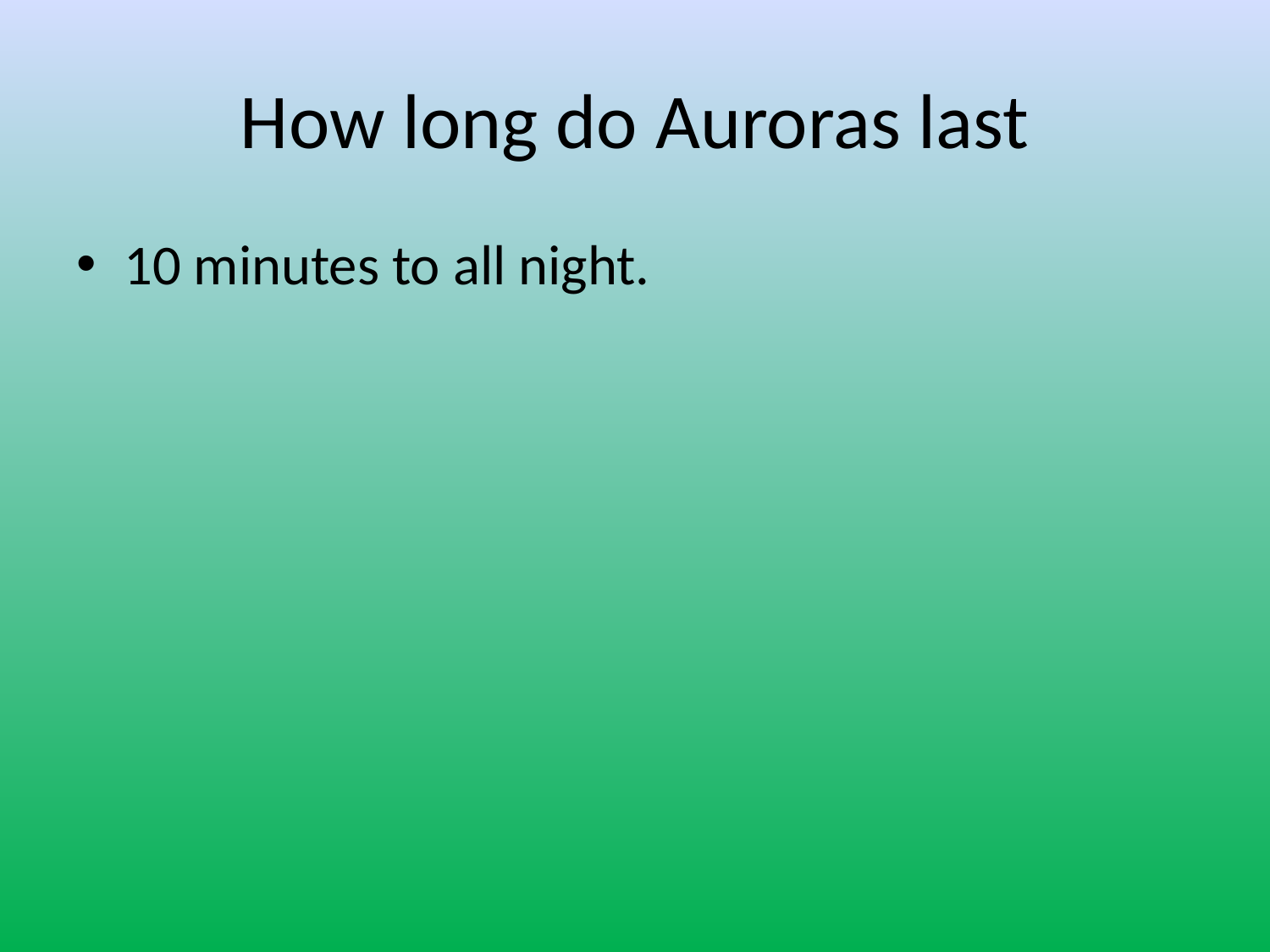

# How long do Auroras last
10 minutes to all night.